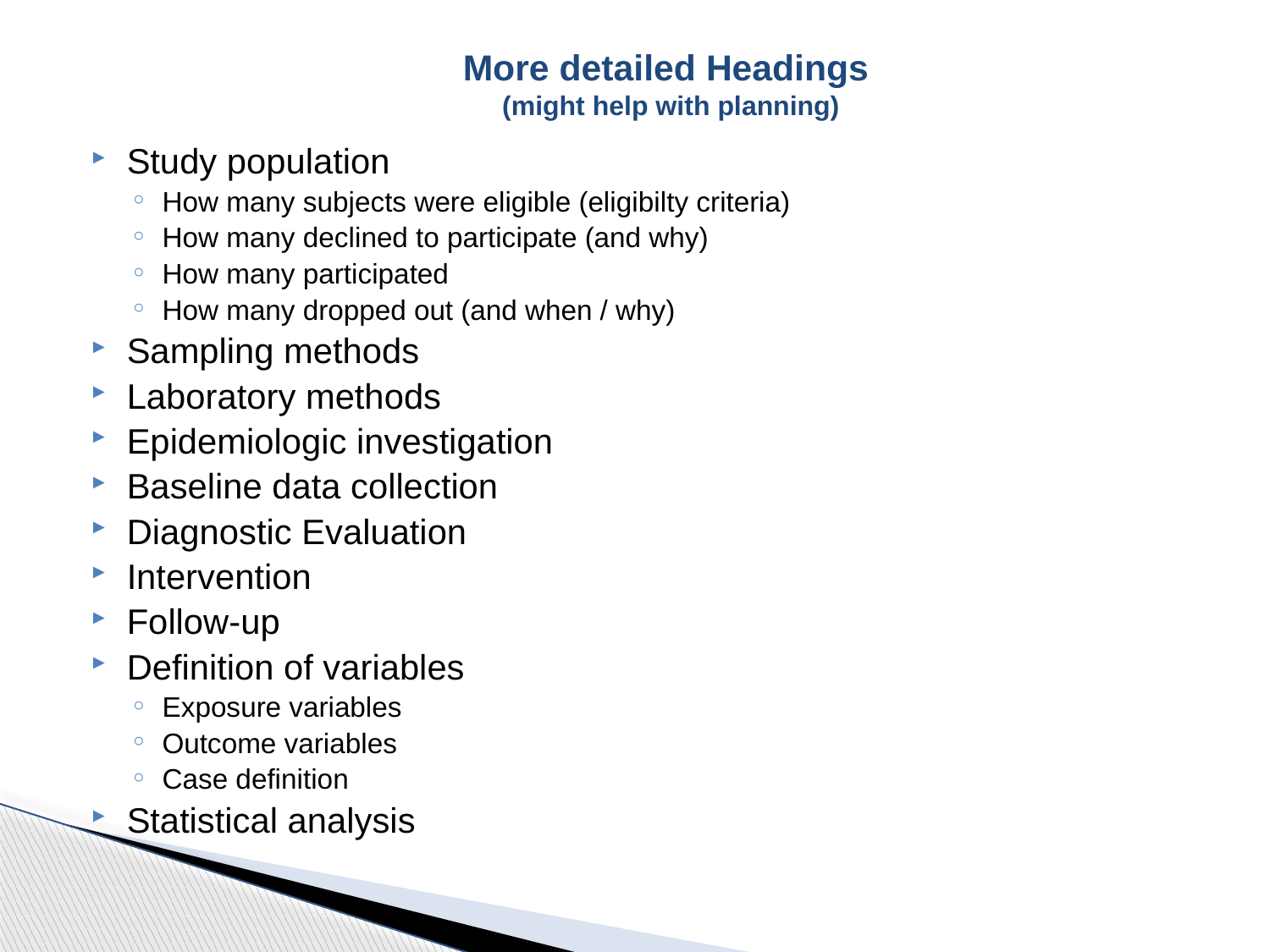

# More detailed Headings (might help with planning)
Study population
How many subjects were eligible (eligibilty criteria)
How many declined to participate (and why)
How many participated
How many dropped out (and when / why)
Sampling methods
Laboratory methods
Epidemiologic investigation
Baseline data collection
Diagnostic Evaluation
Intervention
Follow-up
Definition of variables
Exposure variables
Outcome variables
Case definition
Statistical analysis